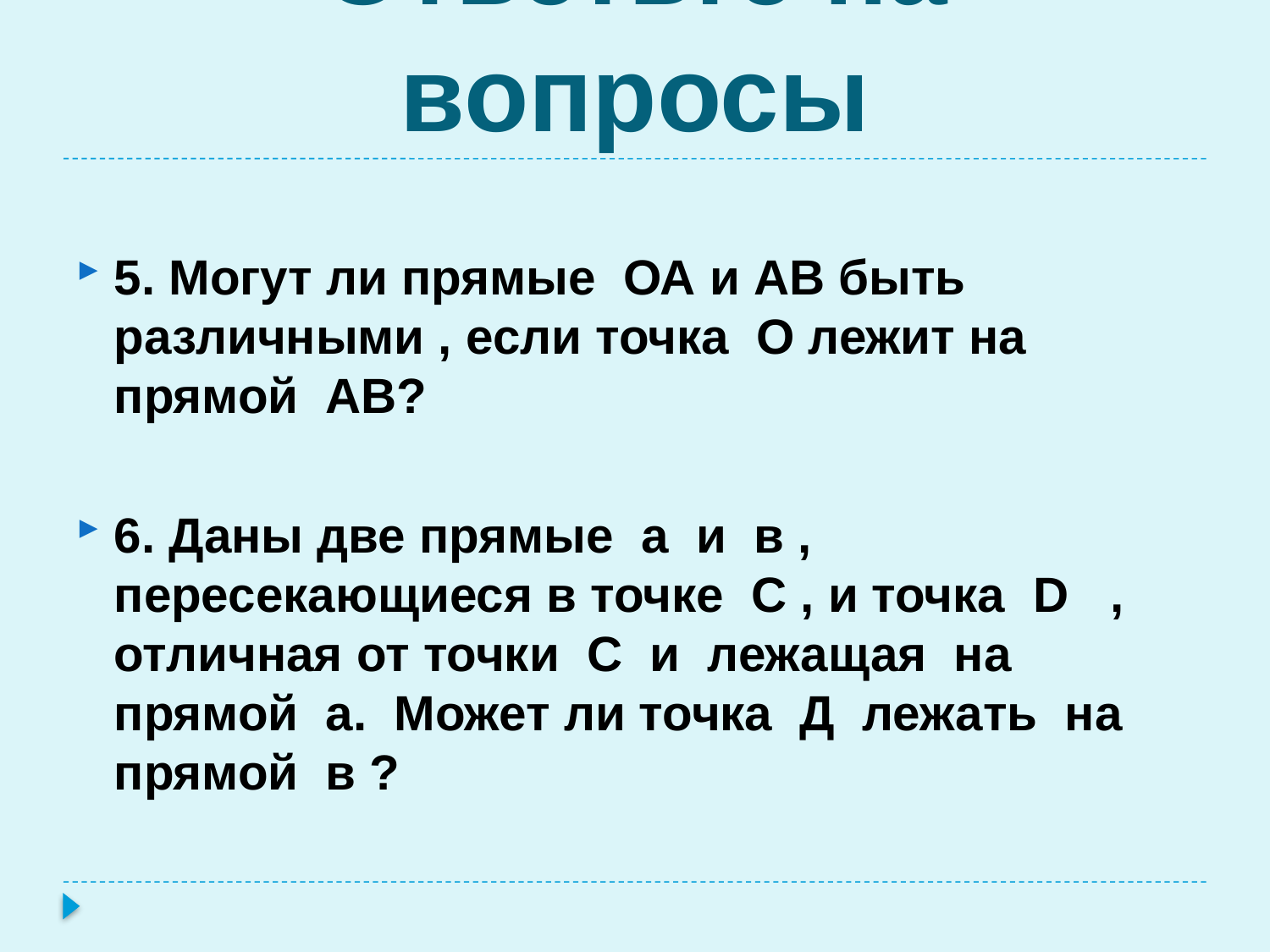

# Ответьте на вопросы

5. Могут ли прямые  ОА и АВ быть различными , если точка  О лежит на прямой  АВ?

6. Даны две прямые  а  и  в , пересекающиеся в точке  С , и точка  D   , отличная от точки  С  и  лежащая  на прямой  а.  Может ли точка  Д  лежать  на прямой  в ?